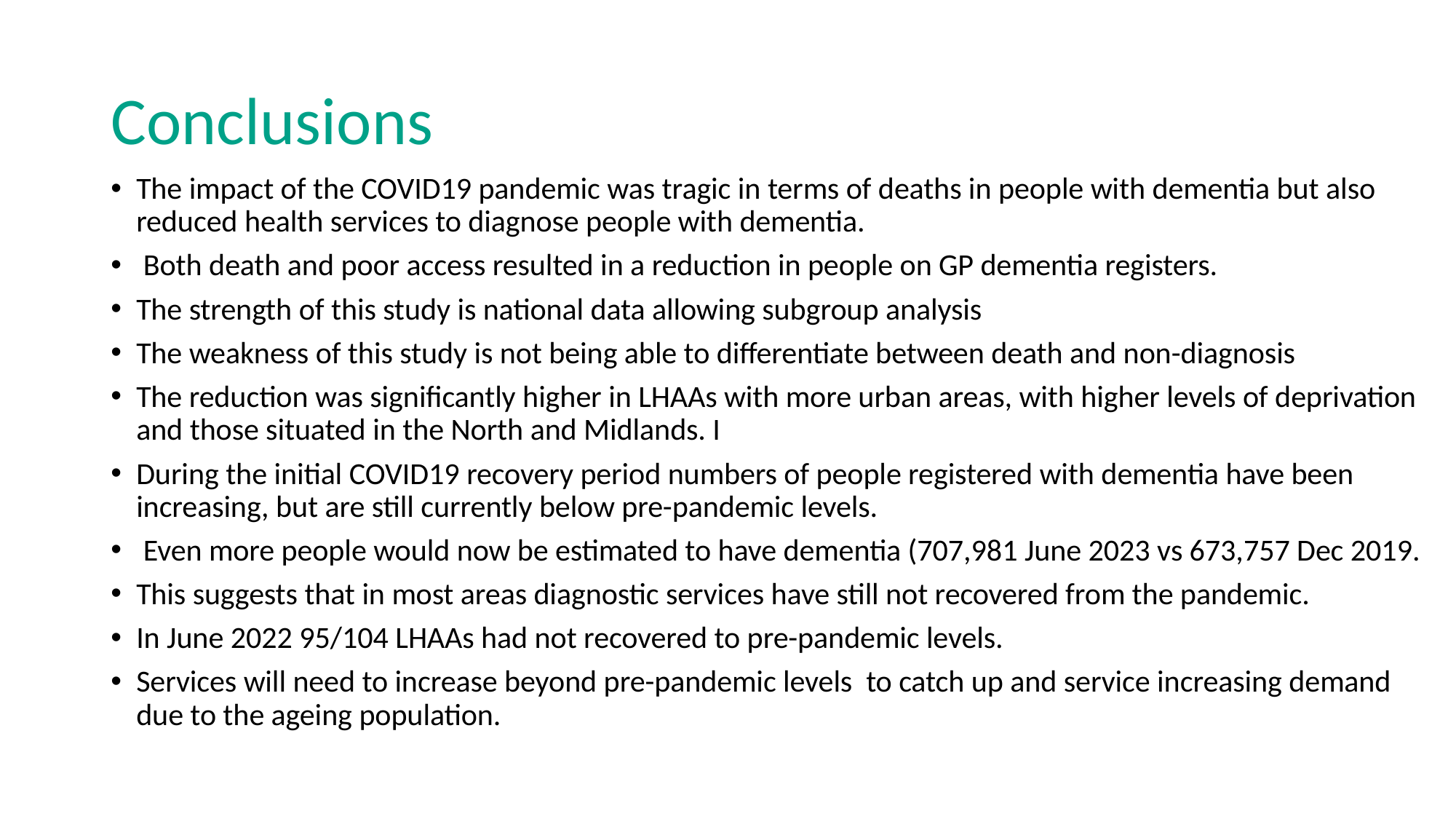

# Conclusions
The impact of the COVID19 pandemic was tragic in terms of deaths in people with dementia but also reduced health services to diagnose people with dementia.
 Both death and poor access resulted in a reduction in people on GP dementia registers.
The strength of this study is national data allowing subgroup analysis
The weakness of this study is not being able to differentiate between death and non-diagnosis
The reduction was significantly higher in LHAAs with more urban areas, with higher levels of deprivation and those situated in the North and Midlands. I
During the initial COVID19 recovery period numbers of people registered with dementia have been increasing, but are still currently below pre-pandemic levels.
 Even more people would now be estimated to have dementia (707,981 June 2023 vs 673,757 Dec 2019.
This suggests that in most areas diagnostic services have still not recovered from the pandemic.
In June 2022 95/104 LHAAs had not recovered to pre-pandemic levels.
Services will need to increase beyond pre-pandemic levels  to catch up and service increasing demand due to the ageing population.